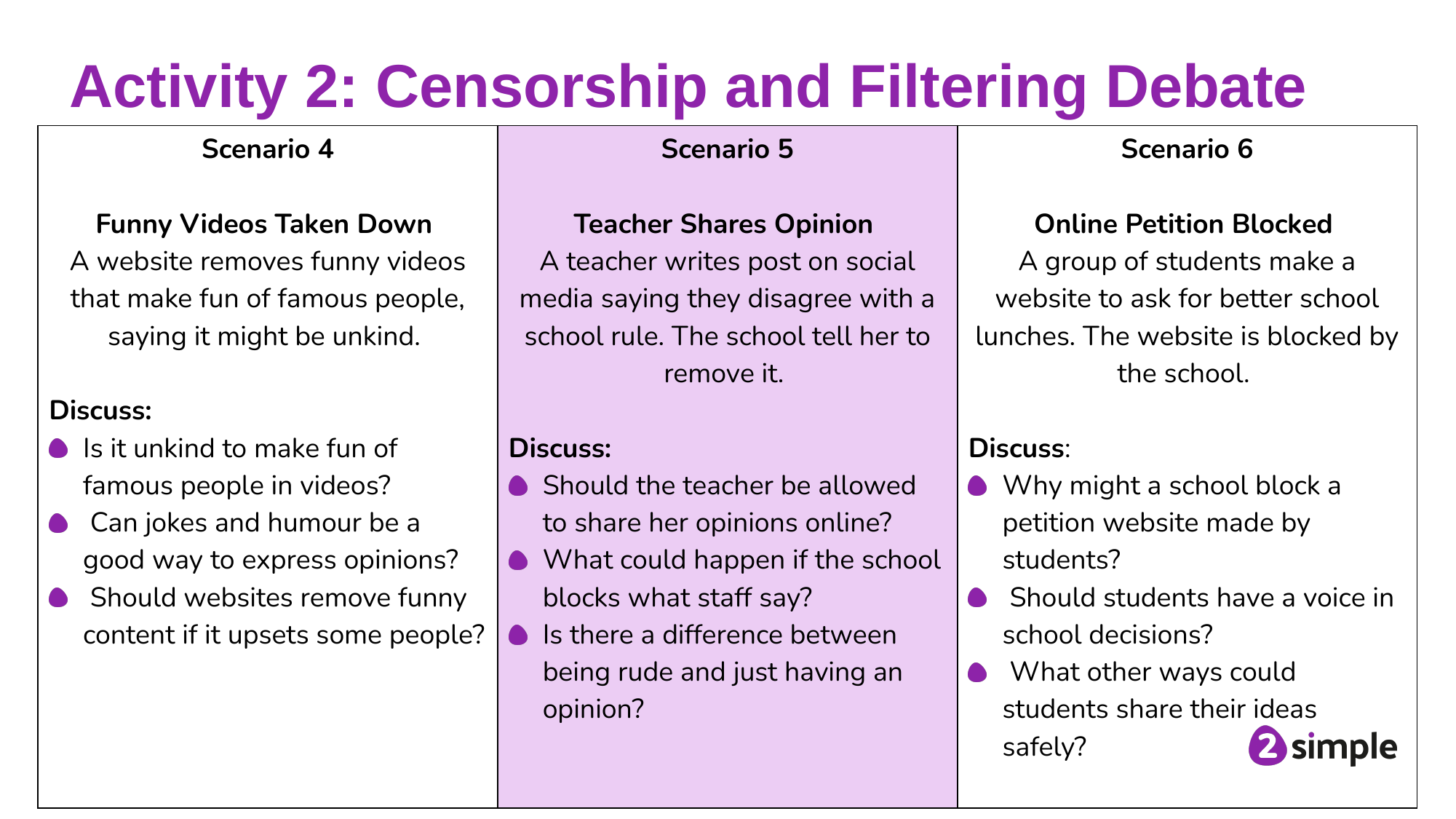

# Activity 2: Censorship and Filtering Debate
| Scenario 4 Funny Videos Taken Down A website removes funny videos that make fun of famous people, saying it might be unkind. Discuss: Is it unkind to make fun of famous people in videos? Can jokes and humour be a good way to express opinions? Should websites remove funny content if it upsets some people? | Scenario 5 Teacher Shares Opinion A teacher writes post on social media saying they disagree with a school rule. The school tell her to remove it. Discuss: Should the teacher be allowed to share her opinions online? What could happen if the school blocks what staff say? Is there a difference between being rude and just having an opinion? | Scenario 6 Online Petition Blocked A group of students make a website to ask for better school lunches. The website is blocked by the school. Discuss: Why might a school block a petition website made by students? Should students have a voice in school decisions? What other ways could students share their ideas safely? |
| --- | --- | --- |